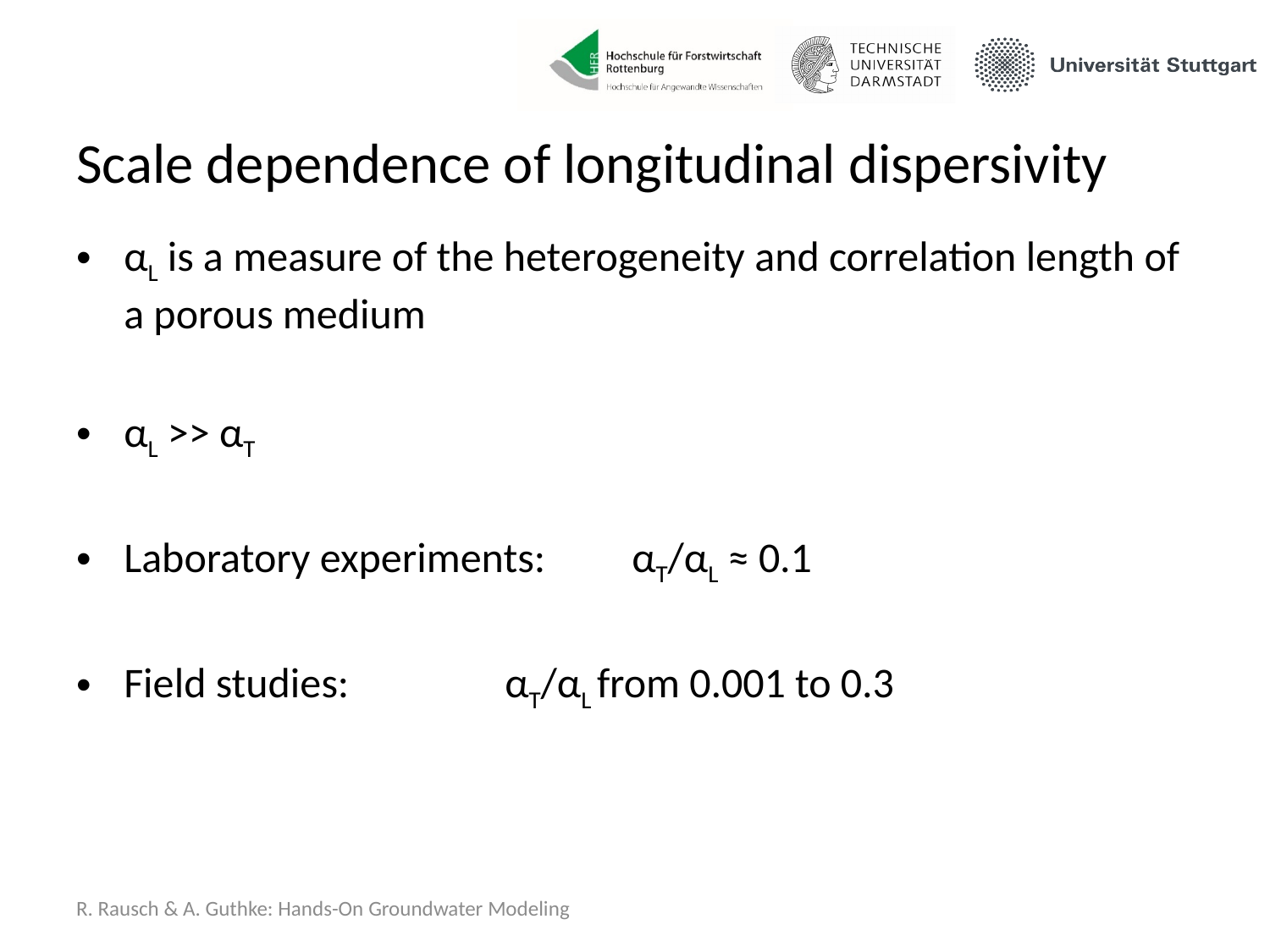

# Scale dependence of longitudinal dispersivity
αL is a measure of the heterogeneity and correlation length of a porous medium

αL >> αT

Laboratory experiments:	αT/αL ≈ 0.1

Field studies:		αT/αL from 0.001 to 0.3
R. Rausch & A. Guthke: Hands-On Groundwater Modeling